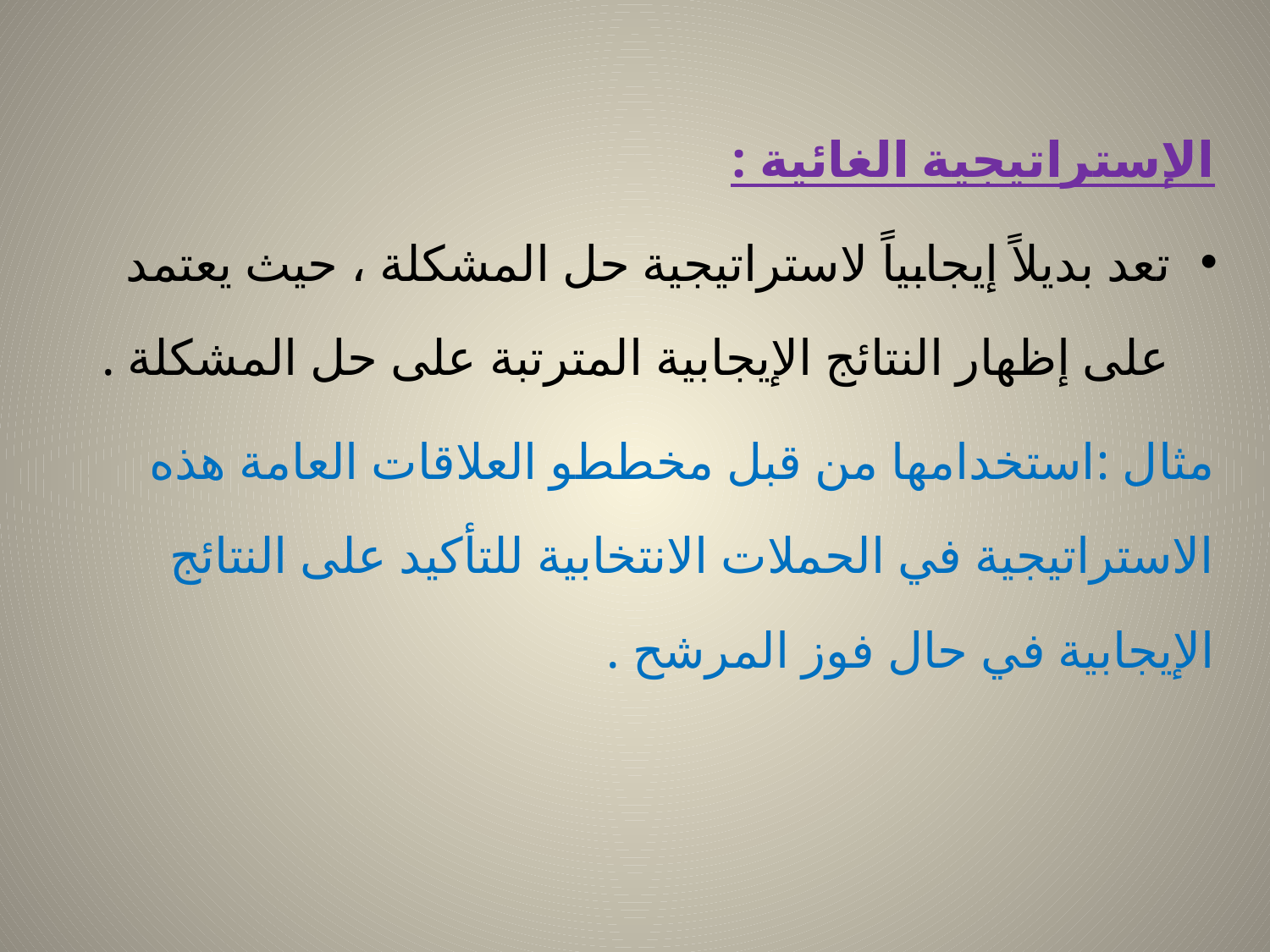

الإستراتيجية الغائية :
تعد بديلاً إيجابياً لاستراتيجية حل المشكلة ، حيث يعتمد على إظهار النتائج الإيجابية المترتبة على حل المشكلة .
مثال :استخدامها من قبل مخططو العلاقات العامة هذه الاستراتيجية في الحملات الانتخابية للتأكيد على النتائج الإيجابية في حال فوز المرشح .